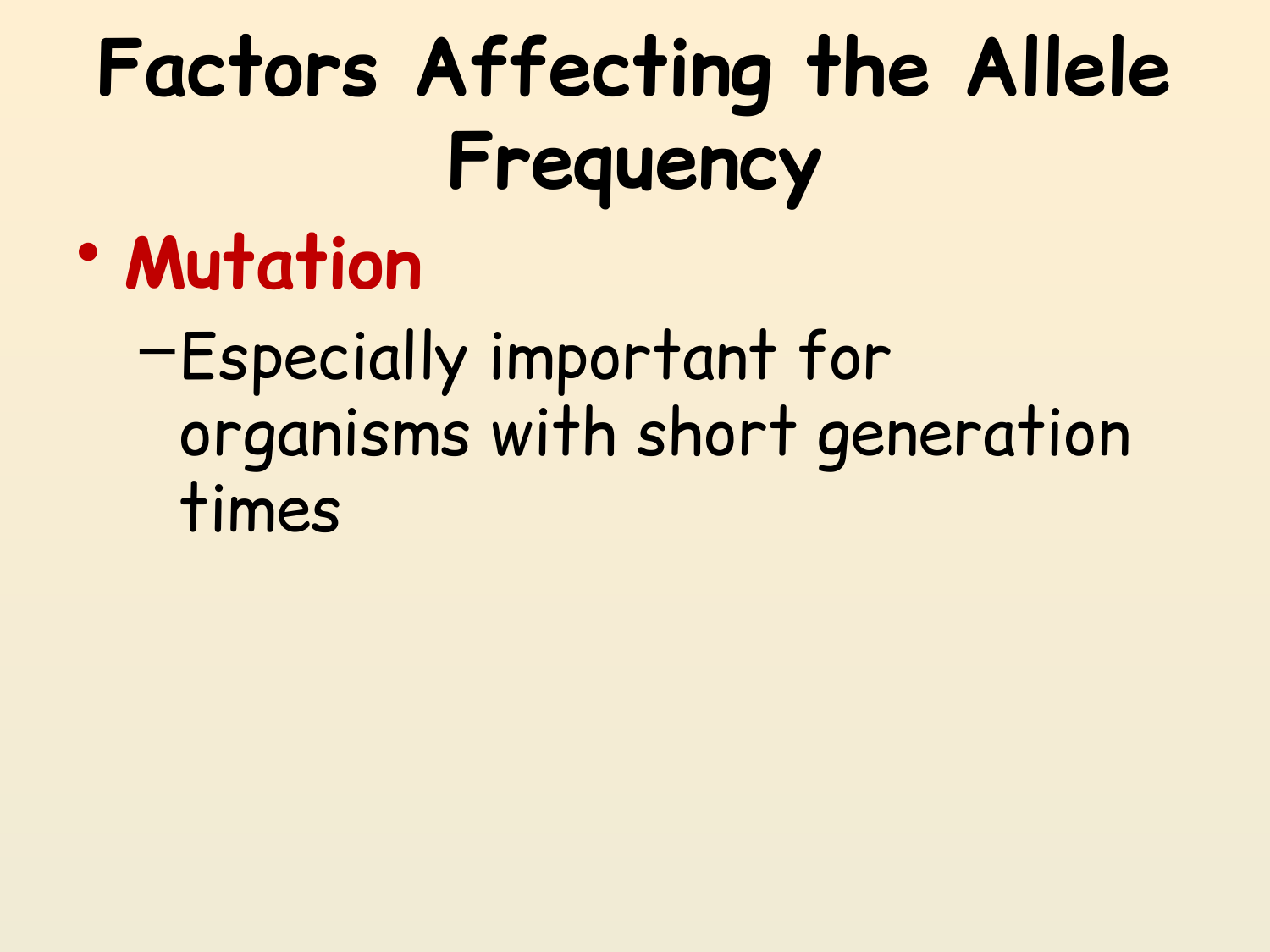

# Factors Affecting the Allele Frequency
Mutation
Especially important for organisms with short generation times